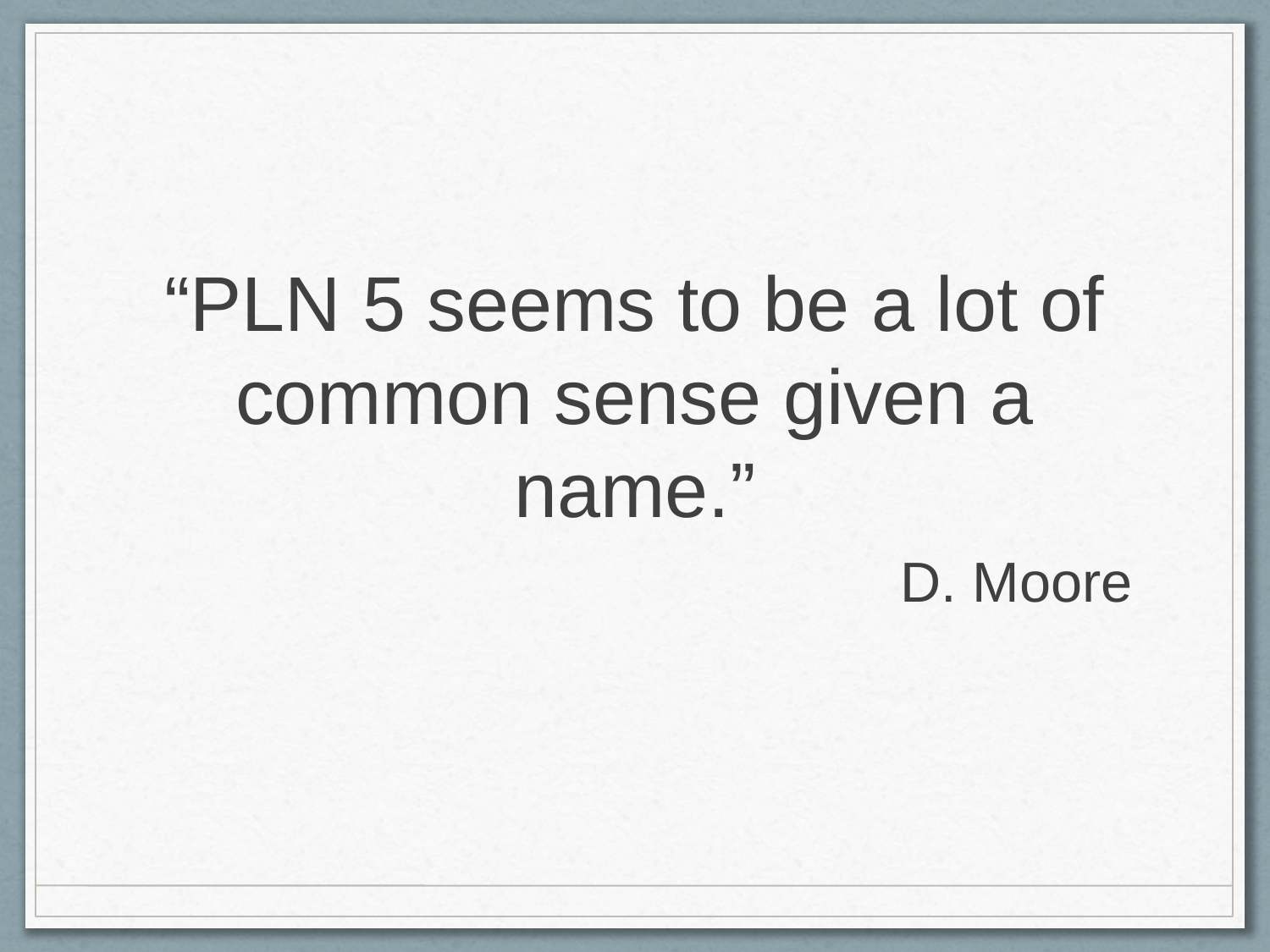

# “PLN 5 seems to be a lot of common sense given a name.”
D. Moore